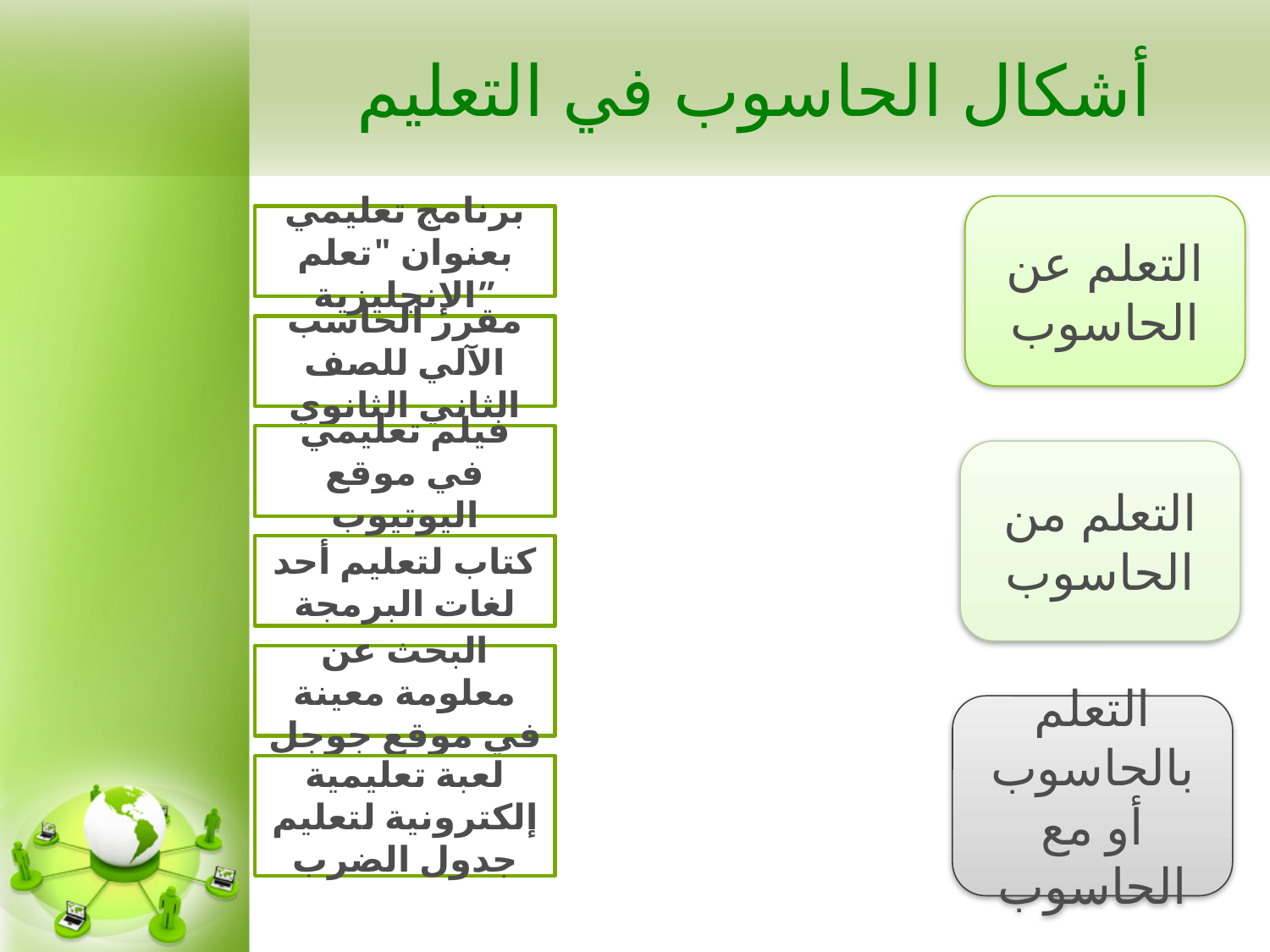

أشكال الحاسوب في التعليم
التعلم عن الحاسوب
برنامج تعليمي بعنوان "تعلم الإنجليزية”
مقرر الحاسب الآلي للصف الثاني الثانوي
فيلم تعليمي في موقع اليوتيوب
التعلم من الحاسوب
كتاب لتعليم أحد لغات البرمجة
البحث عن معلومة معينة في موقع جوجل
التعلم بالحاسوب أو مع الحاسوب
لعبة تعليمية إلكترونية لتعليم جدول الضرب